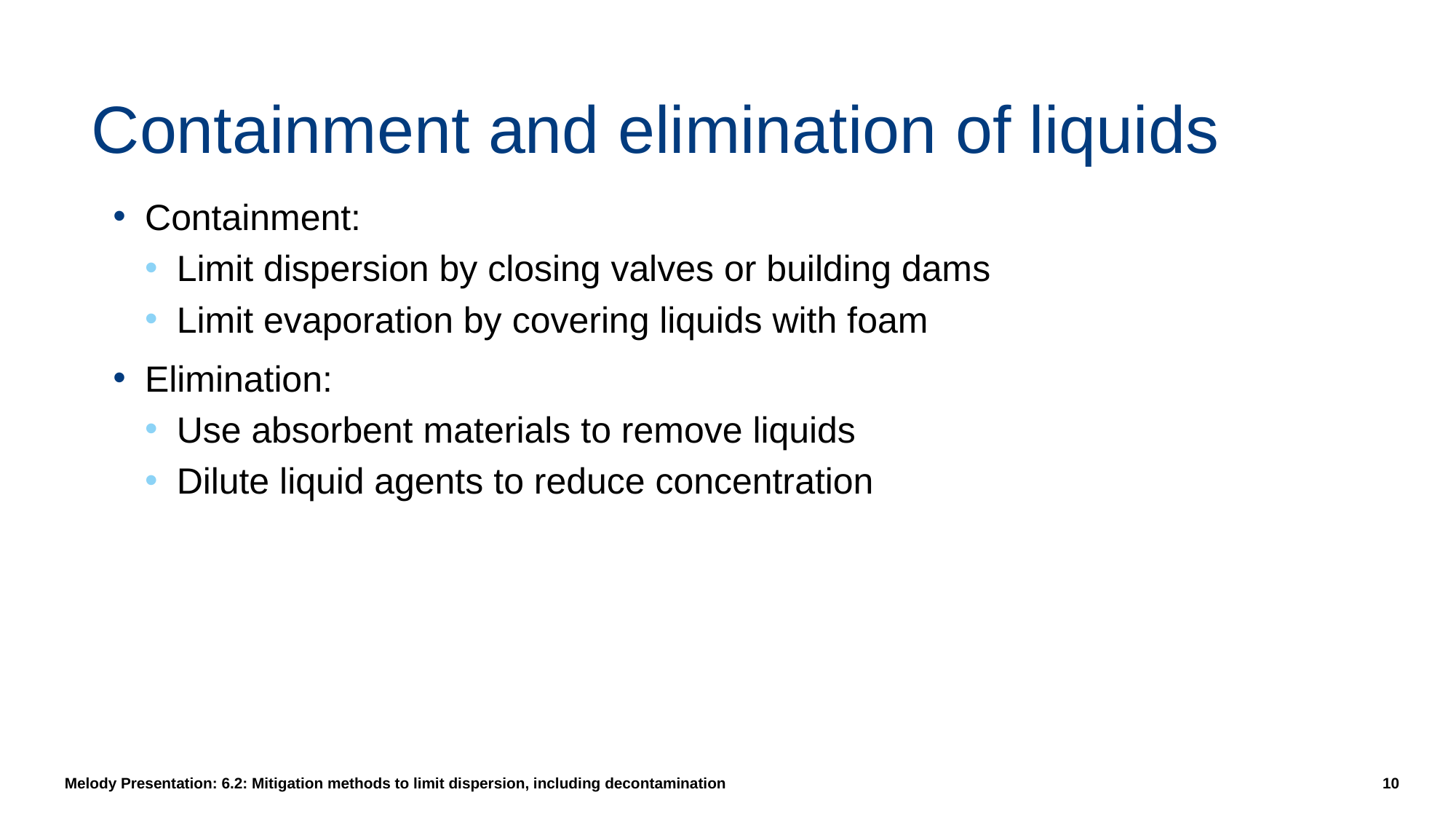

# Containment and elimination of liquids
Containment:
Limit dispersion by closing valves or building dams
Limit evaporation by covering liquids with foam
Elimination:
Use absorbent materials to remove liquids
Dilute liquid agents to reduce concentration
Melody Presentation: 6.2: Mitigation methods to limit dispersion, including decontamination
10